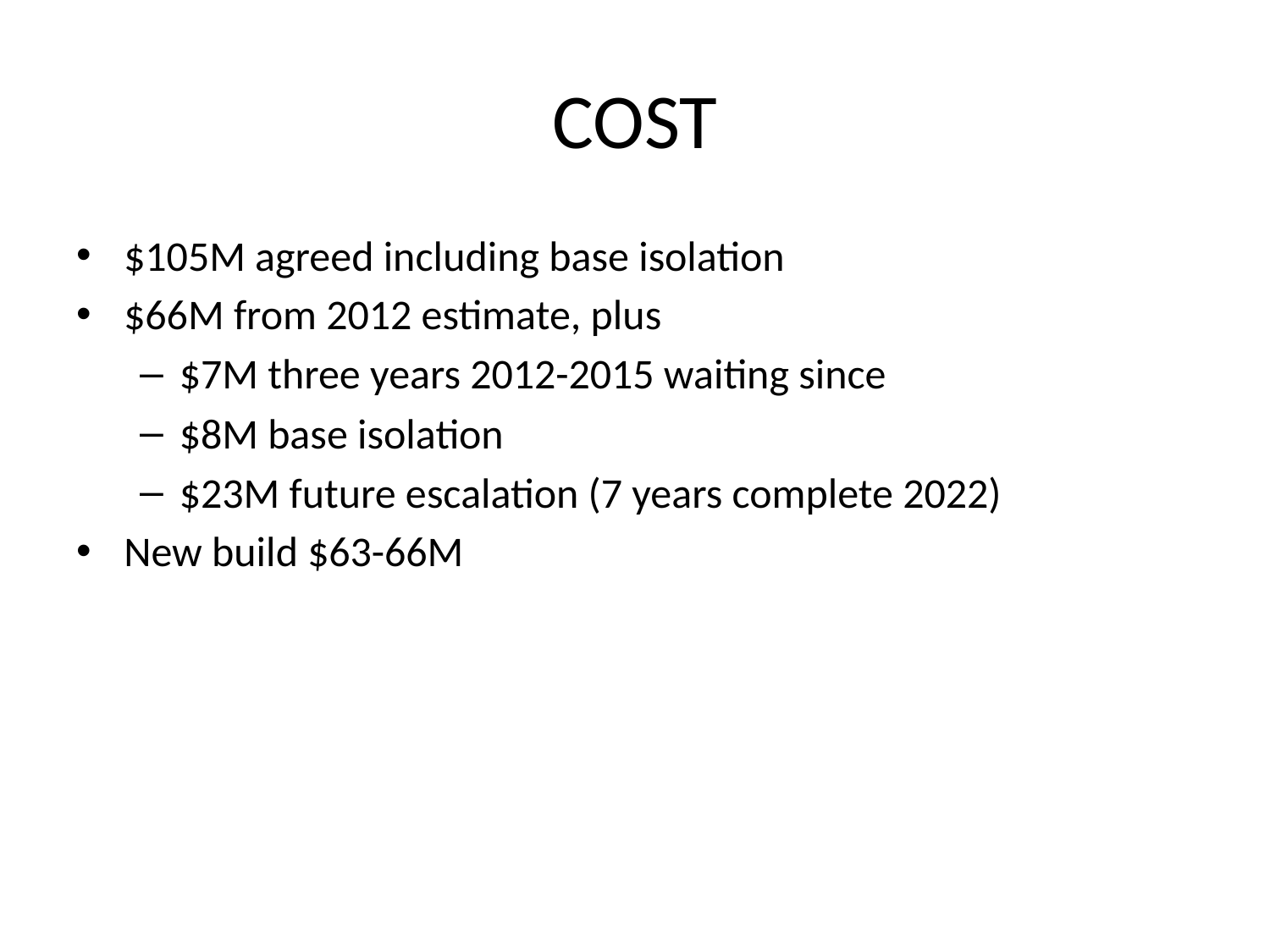

# COST
$105M agreed including base isolation
$66M from 2012 estimate, plus
$7M three years 2012-2015 waiting since
$8M base isolation
$23M future escalation (7 years complete 2022)
New build $63-66M